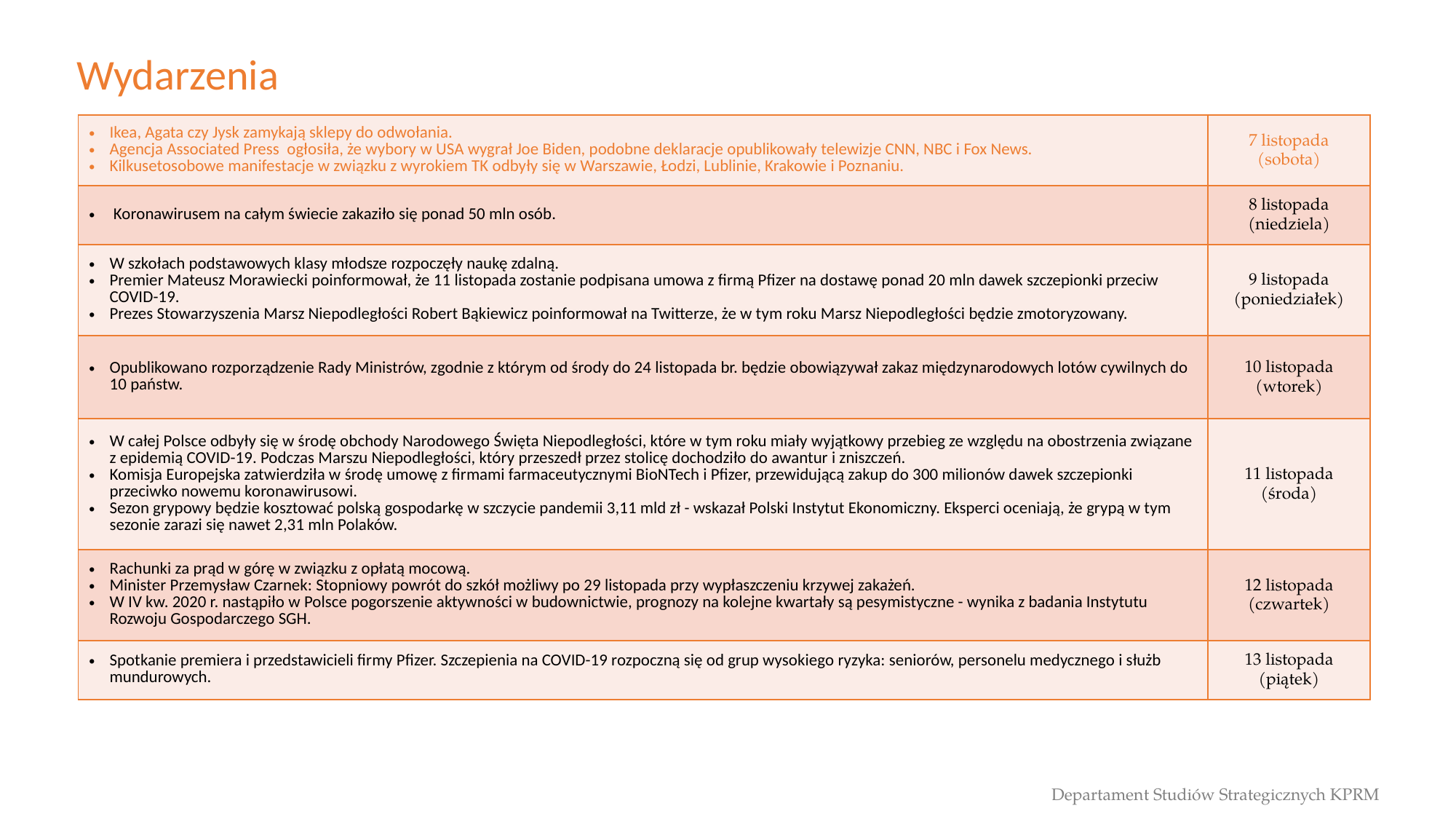

| Ikea, Agata czy Jysk zamykają sklepy do odwołania. Agencja Associated Press ogłosiła, że wybory w USA wygrał Joe Biden, podobne deklaracje opublikowały telewizje CNN, NBC i Fox News. Kilkusetosobowe manifestacje w związku z wyrokiem TK odbyły się w Warszawie, Łodzi, Lublinie, Krakowie i Poznaniu. | 7 listopada (sobota) |
| --- | --- |
| Koronawirusem na całym świecie zakaziło się ponad 50 mln osób. | 8 listopada (niedziela) |
| W szkołach podstawowych klasy młodsze rozpoczęły naukę zdalną. Premier Mateusz Morawiecki poinformował, że 11 listopada zostanie podpisana umowa z firmą Pfizer na dostawę ponad 20 mln dawek szczepionki przeciw COVID-19. Prezes Stowarzyszenia Marsz Niepodległości Robert Bąkiewicz poinformował na Twitterze, że w tym roku Marsz Niepodległości będzie zmotoryzowany. | 9 listopada (poniedziałek) |
| Opublikowano rozporządzenie Rady Ministrów, zgodnie z którym od środy do 24 listopada br. będzie obowiązywał zakaz międzynarodowych lotów cywilnych do 10 państw. | 10 listopada (wtorek) |
| W całej Polsce odbyły się w środę obchody Narodowego Święta Niepodległości, które w tym roku miały wyjątkowy przebieg ze względu na obostrzenia związane z epidemią COVID-19. Podczas Marszu Niepodległości, który przeszedł przez stolicę dochodziło do awantur i zniszczeń. Komisja Europejska zatwierdziła w środę umowę z firmami farmaceutycznymi BioNTech i Pfizer, przewidującą zakup do 300 milionów dawek szczepionki przeciwko nowemu koronawirusowi. Sezon grypowy będzie kosztować polską gospodarkę w szczycie pandemii 3,11 mld zł - wskazał Polski Instytut Ekonomiczny. Eksperci oceniają, że grypą w tym sezonie zarazi się nawet 2,31 mln Polaków. | 11 listopada (środa) |
| Rachunki za prąd w górę w związku z opłatą mocową. Minister Przemysław Czarnek: Stopniowy powrót do szkół możliwy po 29 listopada przy wypłaszczeniu krzywej zakażeń. W IV kw. 2020 r. nastąpiło w Polsce pogorszenie aktywności w budownictwie, prognozy na kolejne kwartały są pesymistyczne - wynika z badania Instytutu Rozwoju Gospodarczego SGH. | 12 listopada (czwartek) |
| Spotkanie premiera i przedstawicieli firmy Pfizer. Szczepienia na COVID-19 rozpoczną się od grup wysokiego ryzyka: seniorów, personelu medycznego i służb mundurowych. | 13 listopada (piątek) |